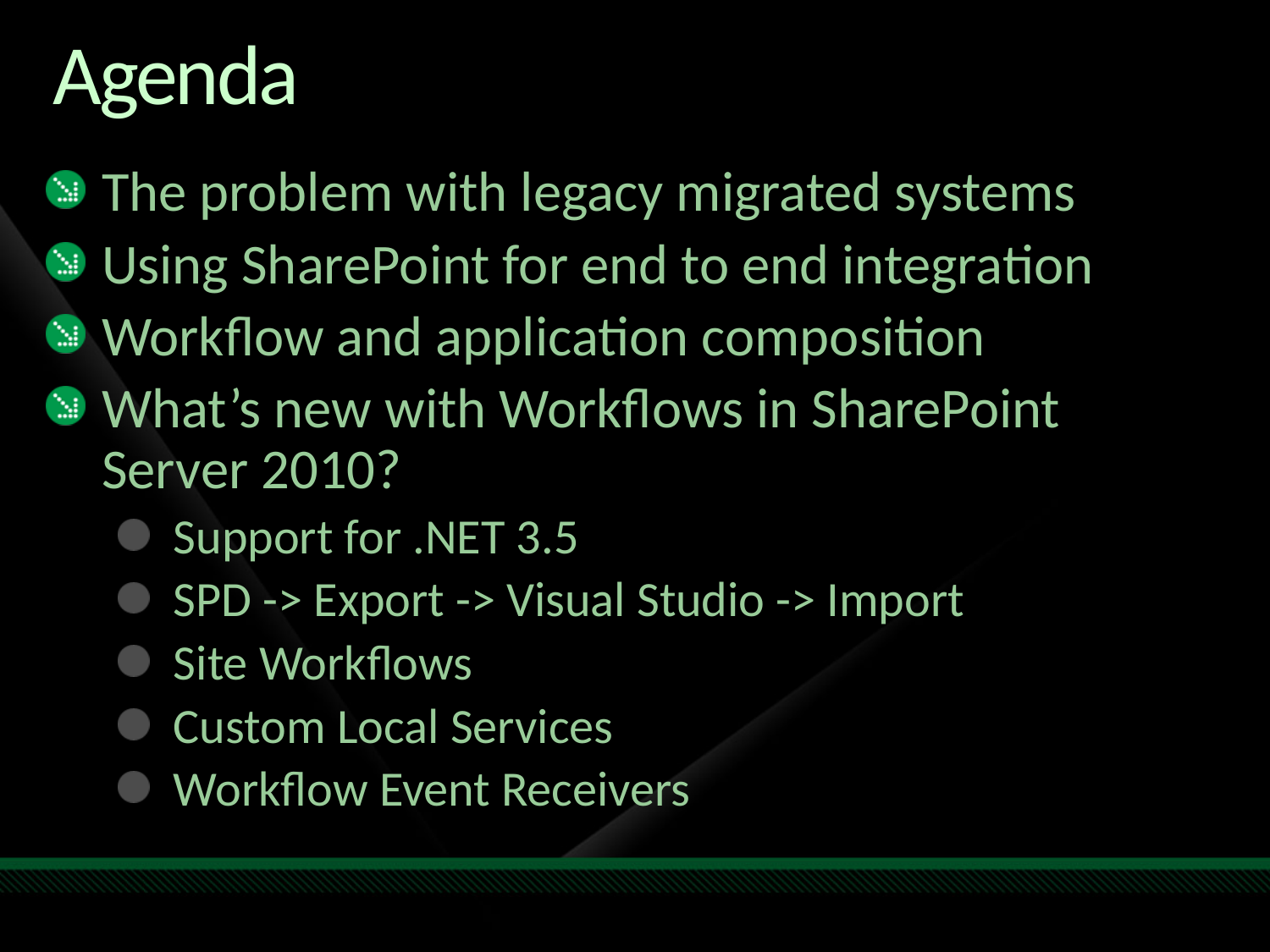

# Agenda
The problem with legacy migrated systems
Using SharePoint for end to end integration
Workflow and application composition
What’s new with Workflows in SharePoint Server 2010?
Support for .NET 3.5
SPD -> Export -> Visual Studio -> Import
Site Workflows
Custom Local Services
Workflow Event Receivers